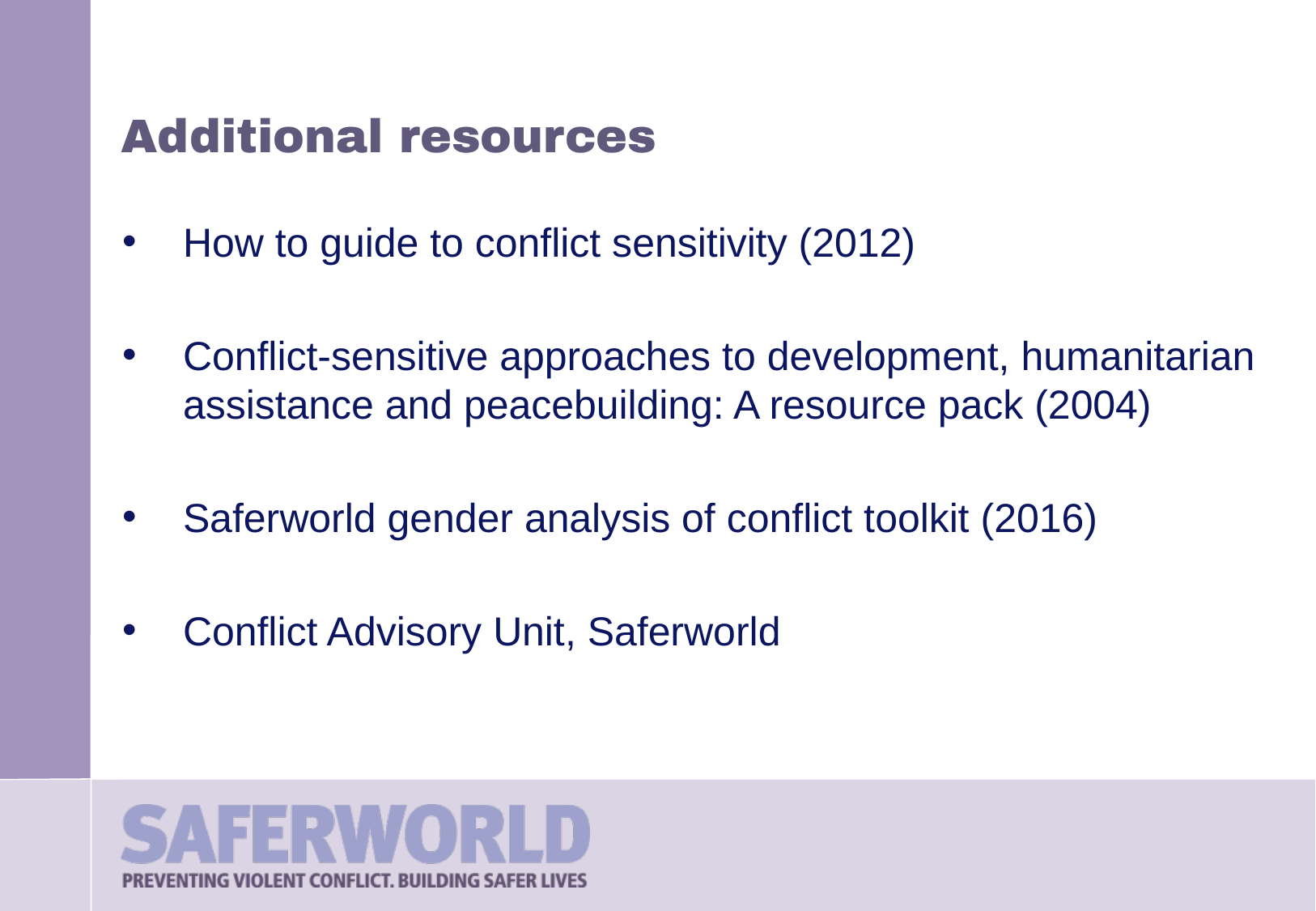

Additional resources
How to guide to conflict sensitivity (2012)

Conflict-sensitive approaches to development, humanitarian assistance and peacebuilding: A resource pack (2004)

Saferworld gender analysis of conflict toolkit (2016)

Conflict Advisory Unit, Saferworld